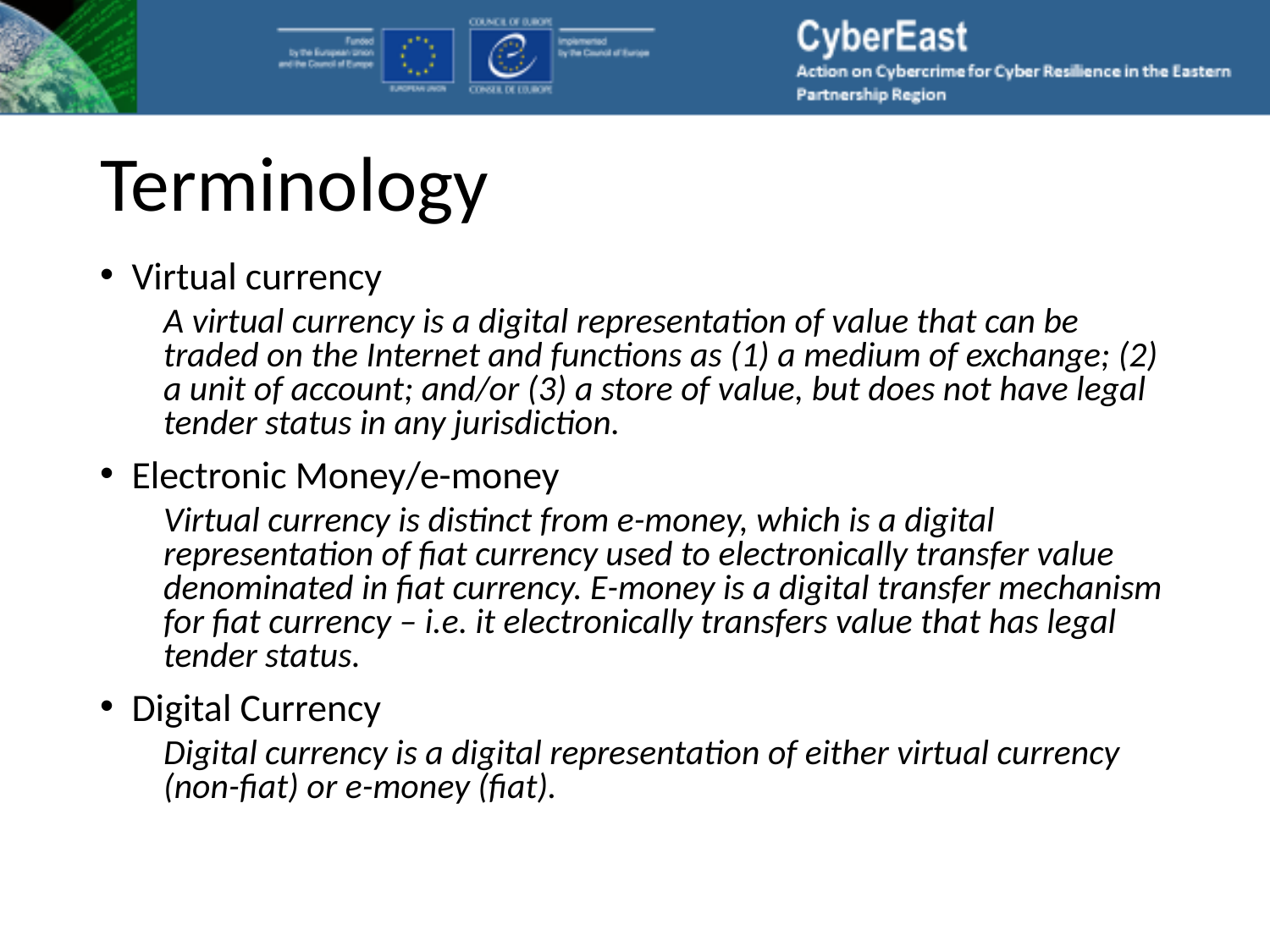

# Terminology
Virtual currency
A virtual currency is a digital representation of value that can be traded on the Internet and functions as (1) a medium of exchange; (2) a unit of account; and/or (3) a store of value, but does not have legal tender status in any jurisdiction.
Electronic Money/e-money
Virtual currency is distinct from e-money, which is a digital representation of fiat currency used to electronically transfer value denominated in fiat currency. E-money is a digital transfer mechanism for fiat currency – i.e. it electronically transfers value that has legal tender status.
Digital Currency
Digital currency is a digital representation of either virtual currency (non-fiat) or e-money (fiat).